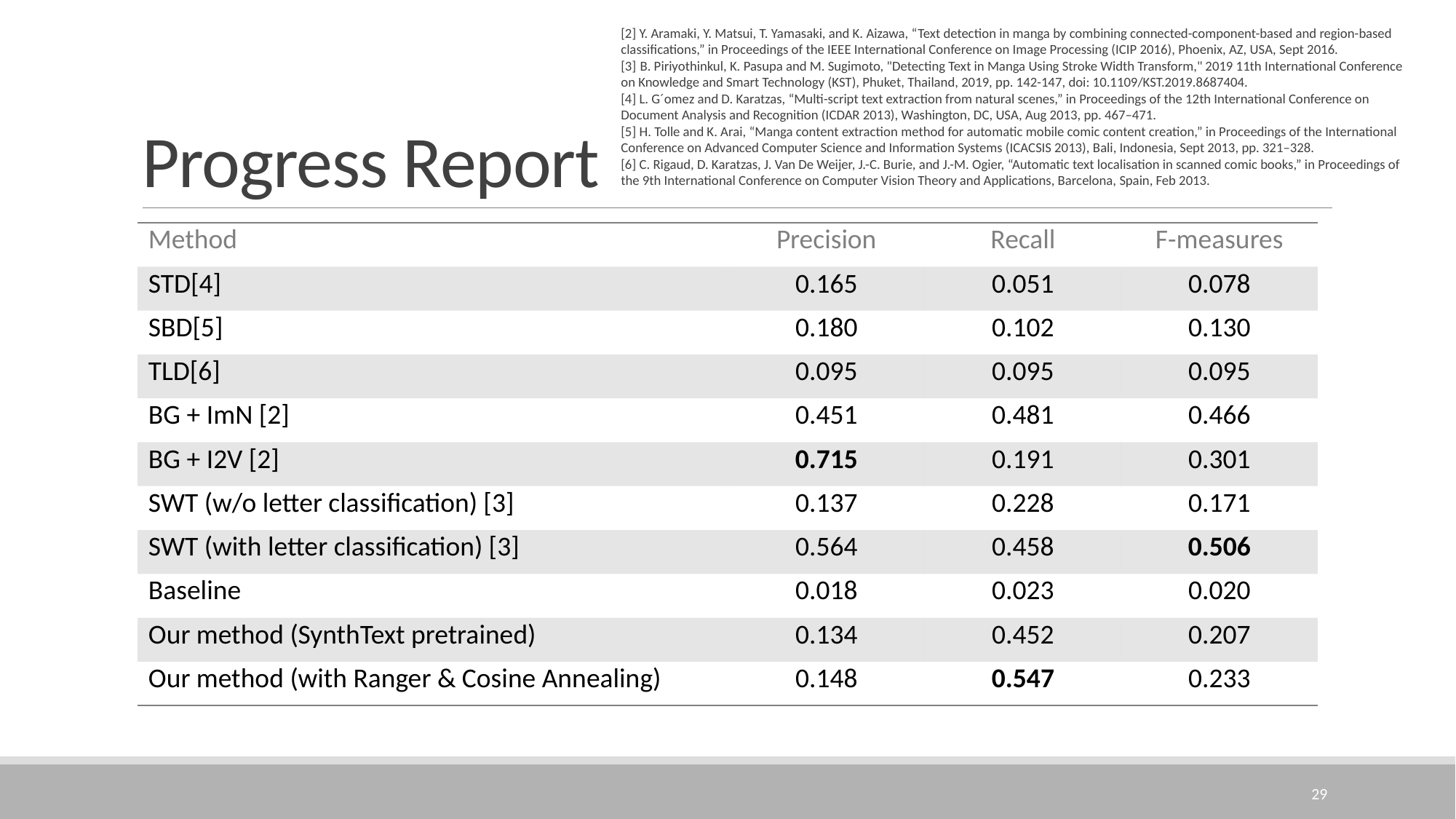

[2] Y. Aramaki, Y. Matsui, T. Yamasaki, and K. Aizawa, “Text detection in manga by combining connected-component-based and region-based classiﬁcations,” in Proceedings of the IEEE International Conference on Image Processing (ICIP 2016), Phoenix, AZ, USA, Sept 2016.
[3] B. Piriyothinkul, K. Pasupa and M. Sugimoto, "Detecting Text in Manga Using Stroke Width Transform," 2019 11th International Conference on Knowledge and Smart Technology (KST), Phuket, Thailand, 2019, pp. 142-147, doi: 10.1109/KST.2019.8687404.
[4] L. G´omez and D. Karatzas, “Multi-script text extraction from natural scenes,” in Proceedings of the 12th International Conference on Document Analysis and Recognition (ICDAR 2013), Washington, DC, USA, Aug 2013, pp. 467–471.
[5] H. Tolle and K. Arai, “Manga content extraction method for automatic mobile comic content creation,” in Proceedings of the International Conference on Advanced Computer Science and Information Systems (ICACSIS 2013), Bali, Indonesia, Sept 2013, pp. 321–328.
[6] C. Rigaud, D. Karatzas, J. Van De Weijer, J.-C. Burie, and J.-M. Ogier, “Automatic text localisation in scanned comic books,” in Proceedings of the 9th International Conference on Computer Vision Theory and Applications, Barcelona, Spain, Feb 2013.
# Progress Report
| Method | Precision | Recall | F-measures |
| --- | --- | --- | --- |
| STD[4] | 0.165 | 0.051 | 0.078 |
| SBD[5] | 0.180 | 0.102 | 0.130 |
| TLD[6] | 0.095 | 0.095 | 0.095 |
| BG + ImN [2] | 0.451 | 0.481 | 0.466 |
| BG + I2V [2] | 0.715 | 0.191 | 0.301 |
| SWT (w/o letter classification) [3] | 0.137 | 0.228 | 0.171 |
| SWT (with letter classification) [3] | 0.564 | 0.458 | 0.506 |
| Baseline | 0.018 | 0.023 | 0.020 |
| Our method (SynthText pretrained) | 0.134 | 0.452 | 0.207 |
| Our method (with Ranger & Cosine Annealing) | 0.148 | 0.547 | 0.233 |
29